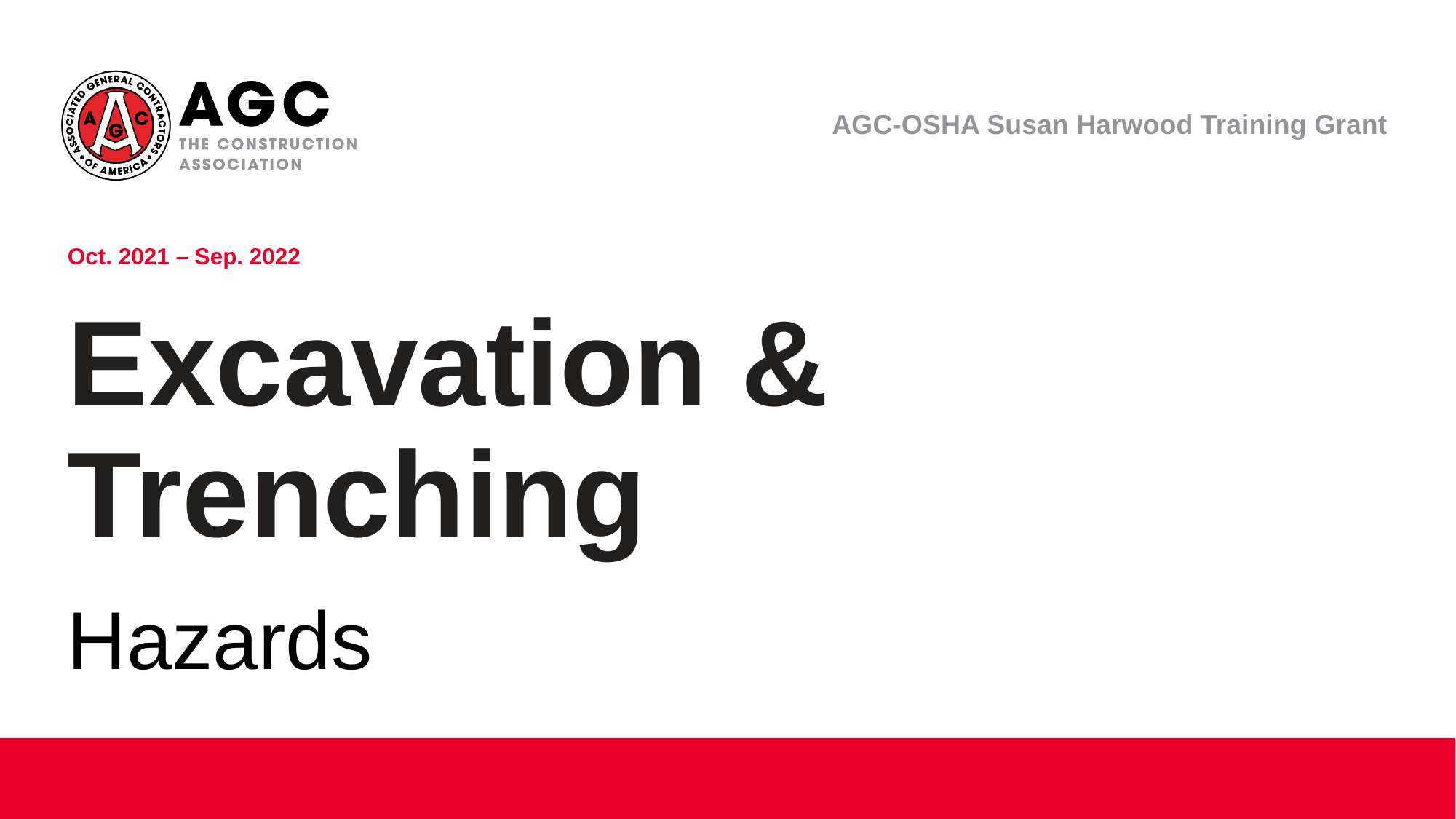

AGC-OSHA Susan Harwood Training Grant
Oct. 2021 – Sep. 2022
Excavation & Trenching
Hazards